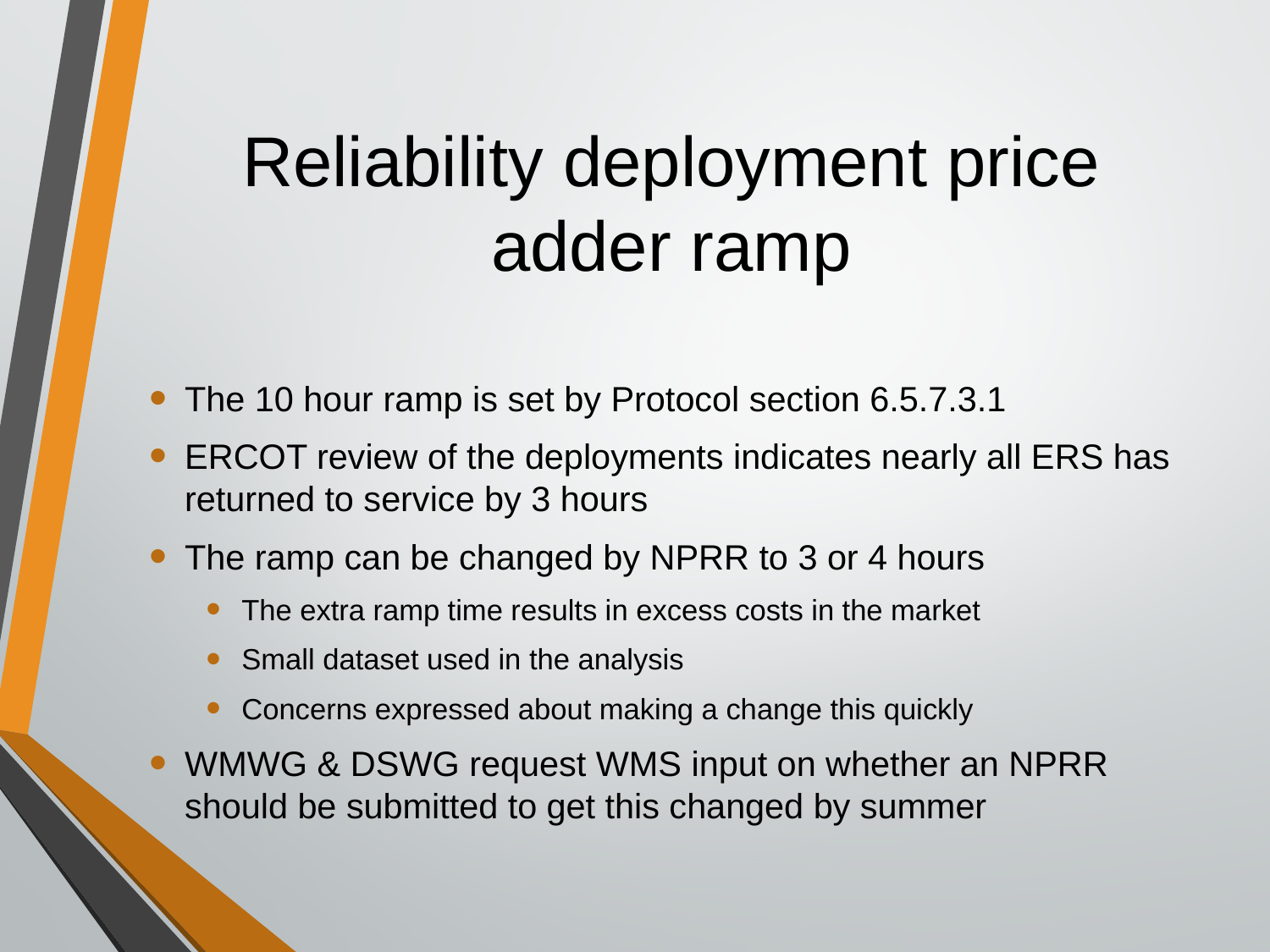

# Reliability deployment price adder ramp
The 10 hour ramp is set by Protocol section 6.5.7.3.1
ERCOT review of the deployments indicates nearly all ERS has returned to service by 3 hours
The ramp can be changed by NPRR to 3 or 4 hours
The extra ramp time results in excess costs in the market
Small dataset used in the analysis
Concerns expressed about making a change this quickly
WMWG & DSWG request WMS input on whether an NPRR should be submitted to get this changed by summer